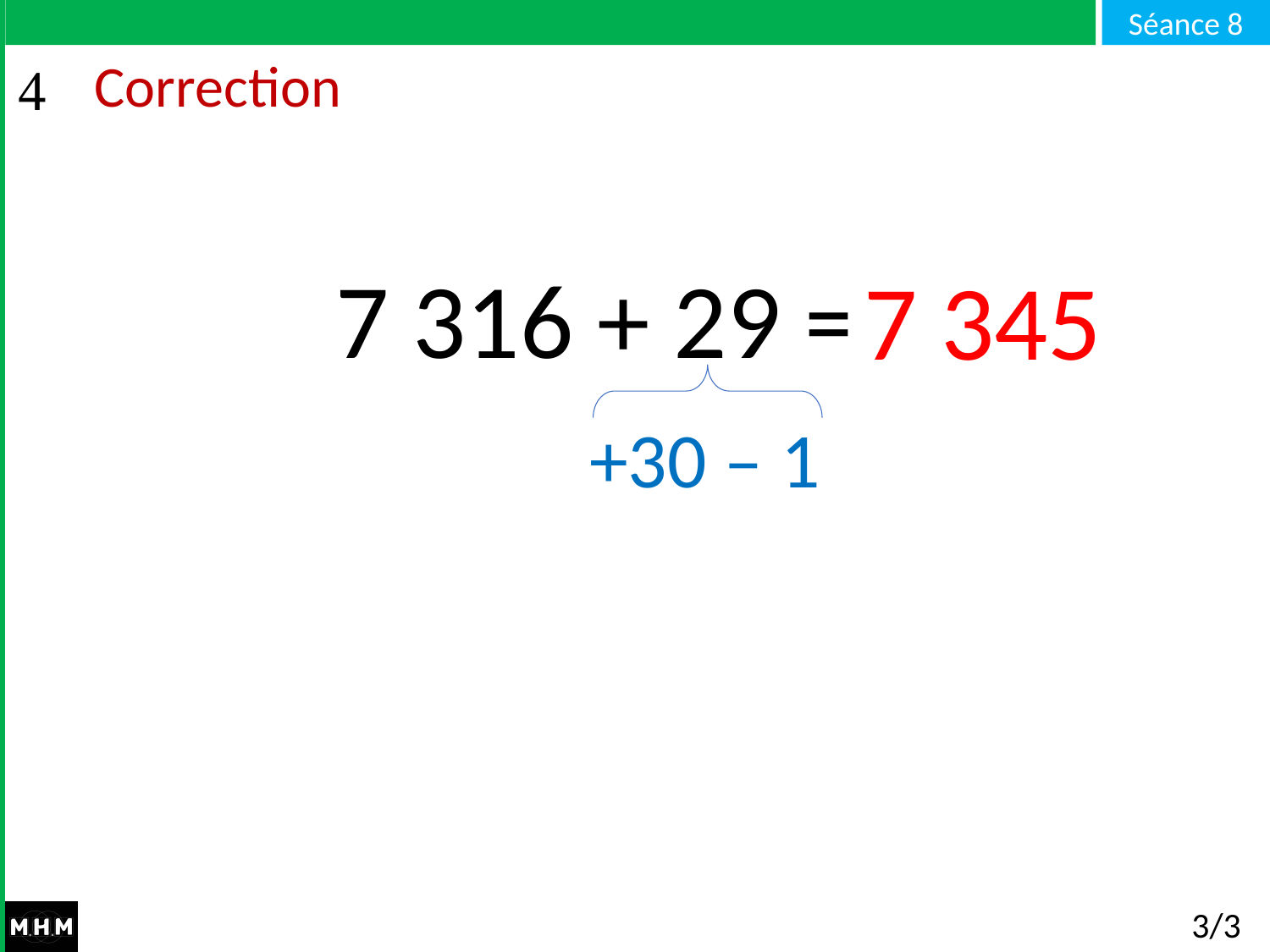

# Correction
7 316 + 29 =
7 345

+30 – 1
3/3